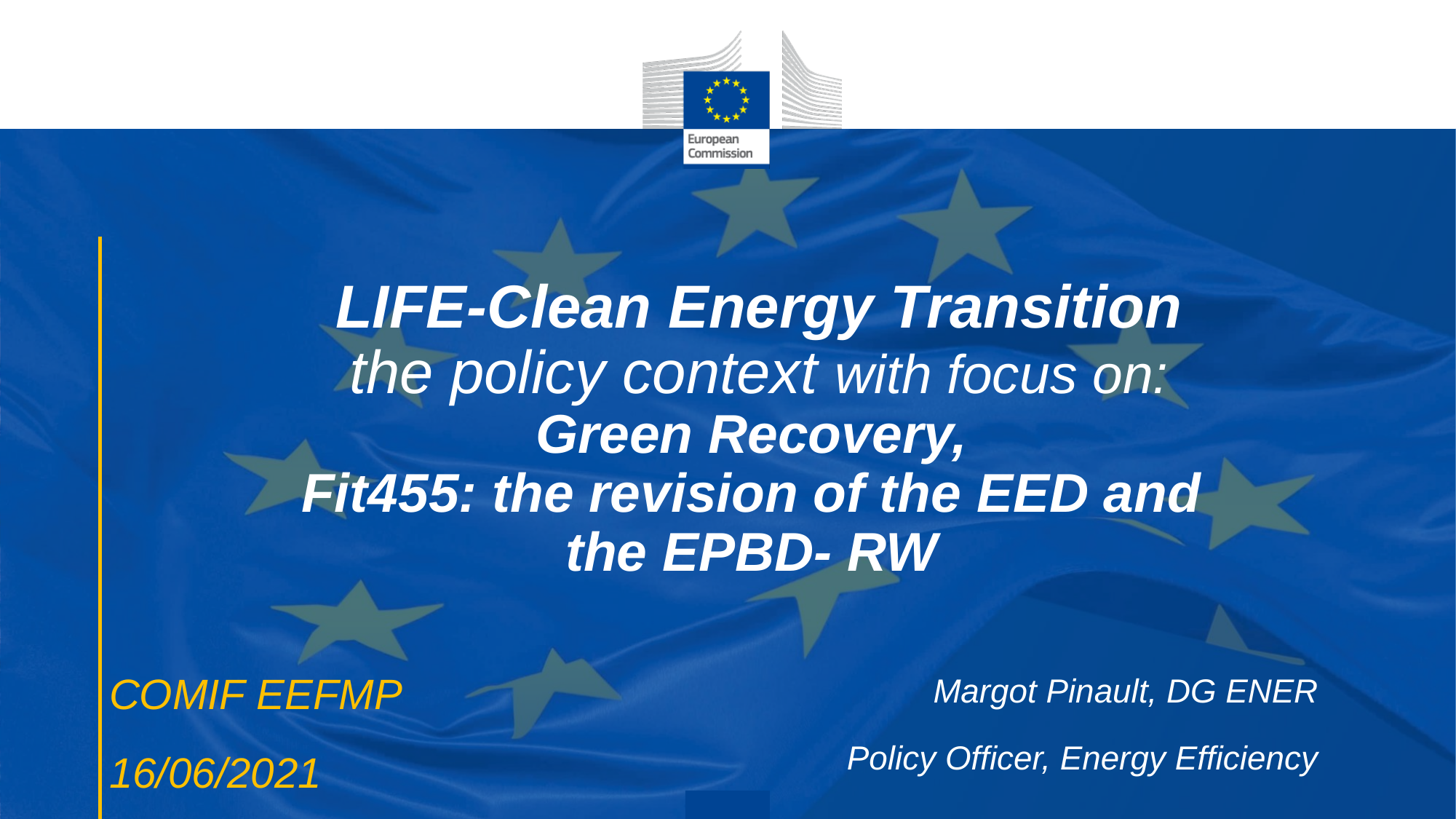

# LIFE-Clean Energy Transition the policy context with focus on: Green Recovery, Fit455: the revision of the EED and the EPBD- RW
COMIF EEFMP
16/06/2021
Margot Pinault, DG ENER
Policy Officer, Energy Efficiency